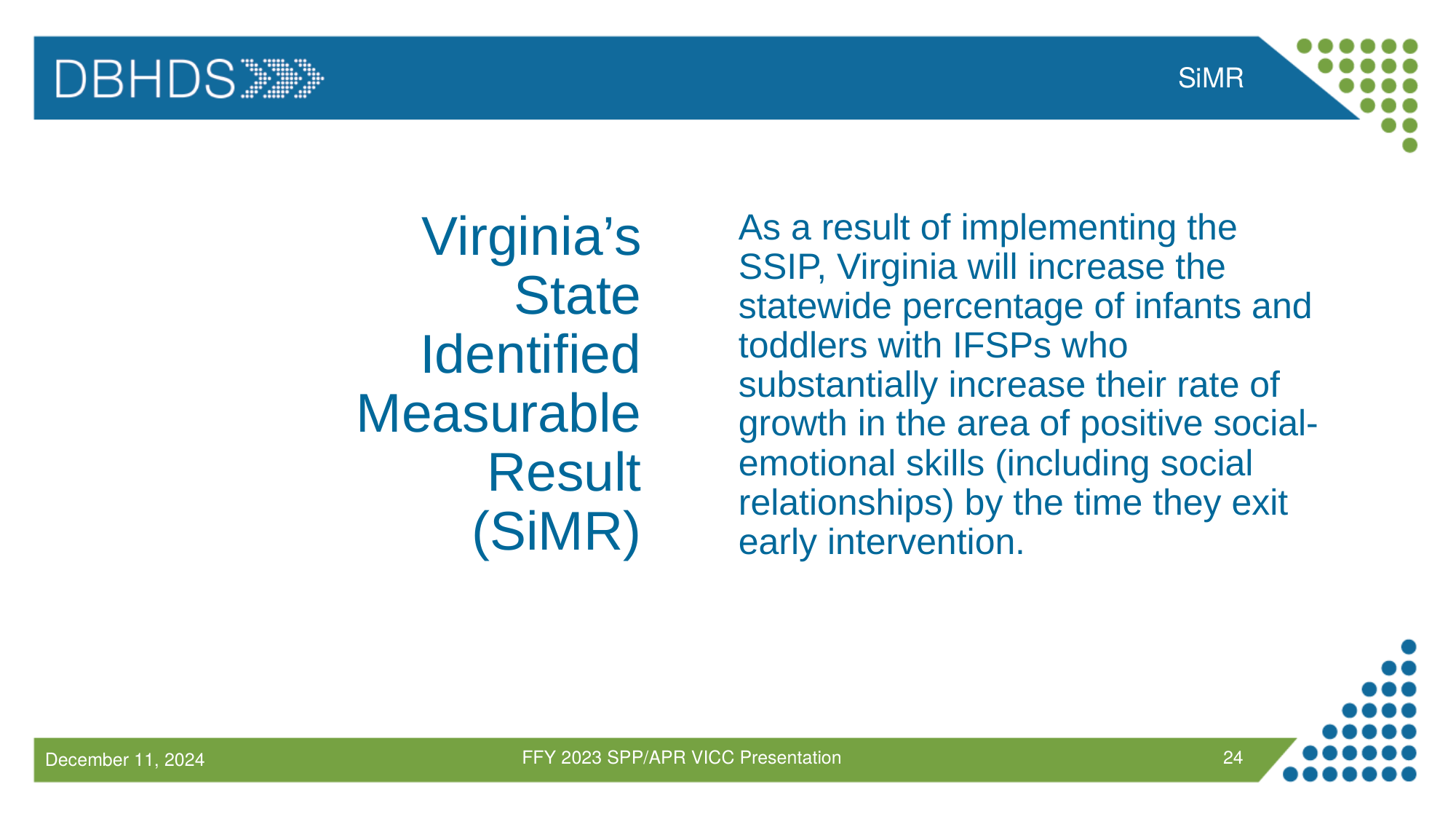

SiMR
Virginia’s
State
Identified
Measurable
Result
(SiMR)
As a result of implementing the SSIP, Virginia will increase the statewide percentage of infants and toddlers with IFSPs who substantially increase their rate of growth in the area of positive social-emotional skills (including social relationships) by the time they exit early intervention.
FFY 2023 SPP/APR VICC Presentation
24
December 11, 2024